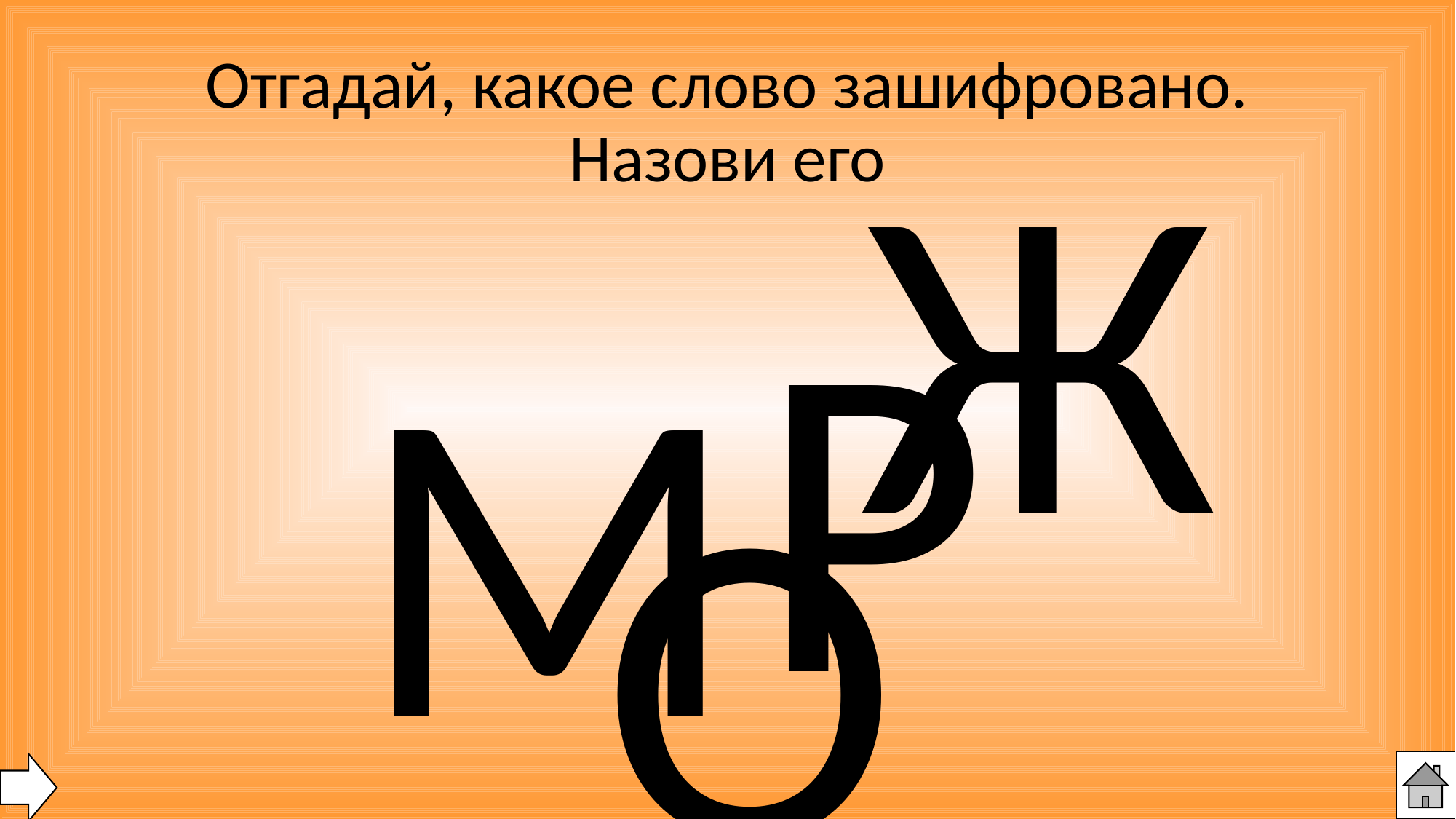

# Отгадай, какое слово зашифровано. Назови его
Ж
Р
М
О